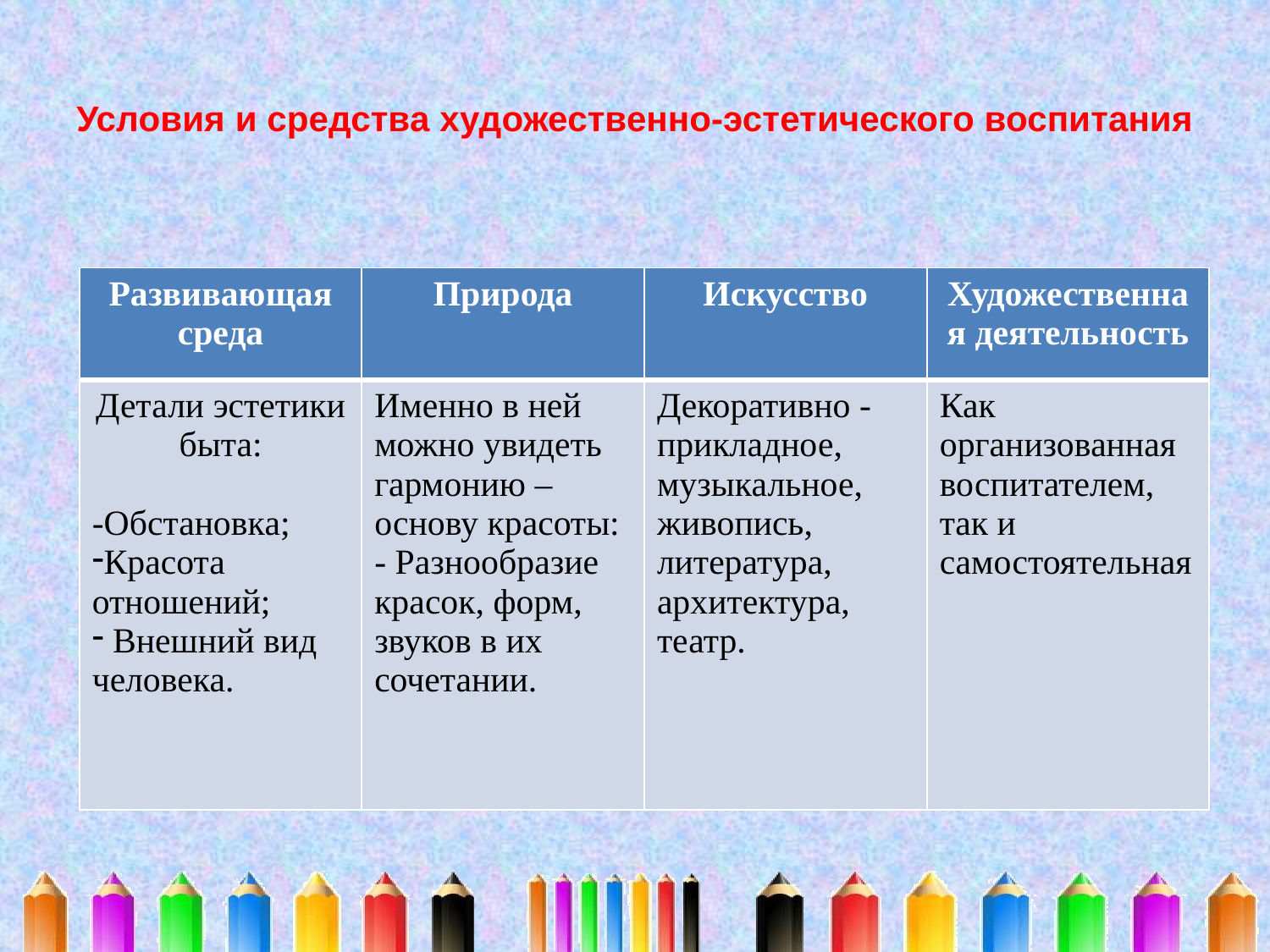

# Условия и средства художественно-эстетического воспитания
| Развивающая среда | Природа | Искусство | Художественная деятельность |
| --- | --- | --- | --- |
| Детали эстетики быта: -Обстановка; Красота отношений; Внешний вид человека. | Именно в ней можно увидеть гармонию – основу красоты: - Разнообразие красок, форм, звуков в их сочетании. | Декоративно - прикладное, музыкальное, живопись, литература, архитектура, театр. | Как организованная воспитателем, так и самостоятельная |